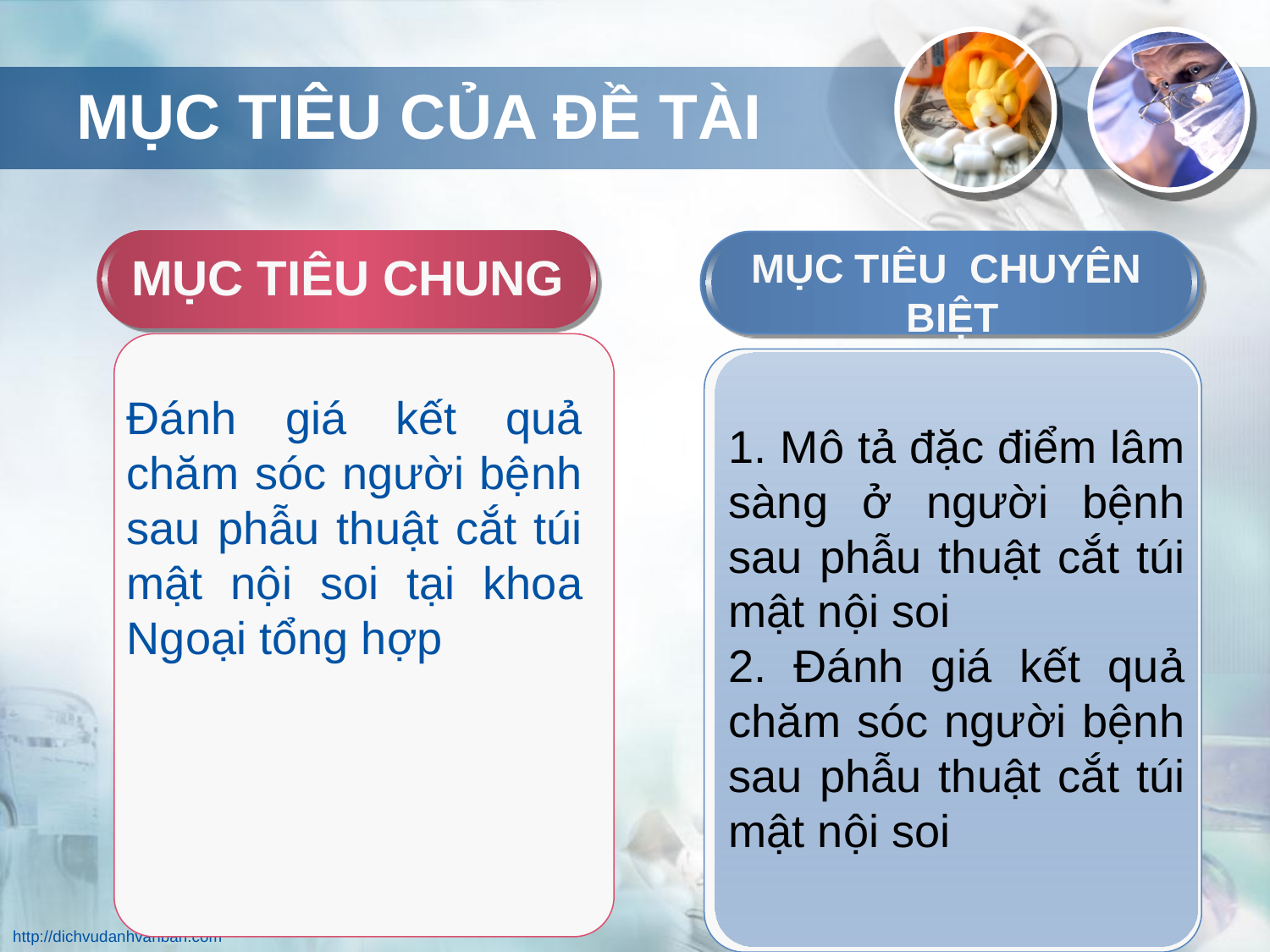

# MỤC TIÊU CỦA ĐỀ TÀI

MỤC TIÊU  CHUYÊN
BIỆT
MỤC TIÊU CHUNG

Đánh giá kết quả chăm sóc người bệnh sau phẫu thuật cắt túi mật nội soi tại khoa Ngoại tổng hợp
1. Mô tả đặc điểm lâm sàng ở người bệnh sau phẫu thuật cắt túi mật nội soi
2. Đánh giá kết quả chăm sóc người bệnh sau phẫu thuật cắt túi mật nội soi